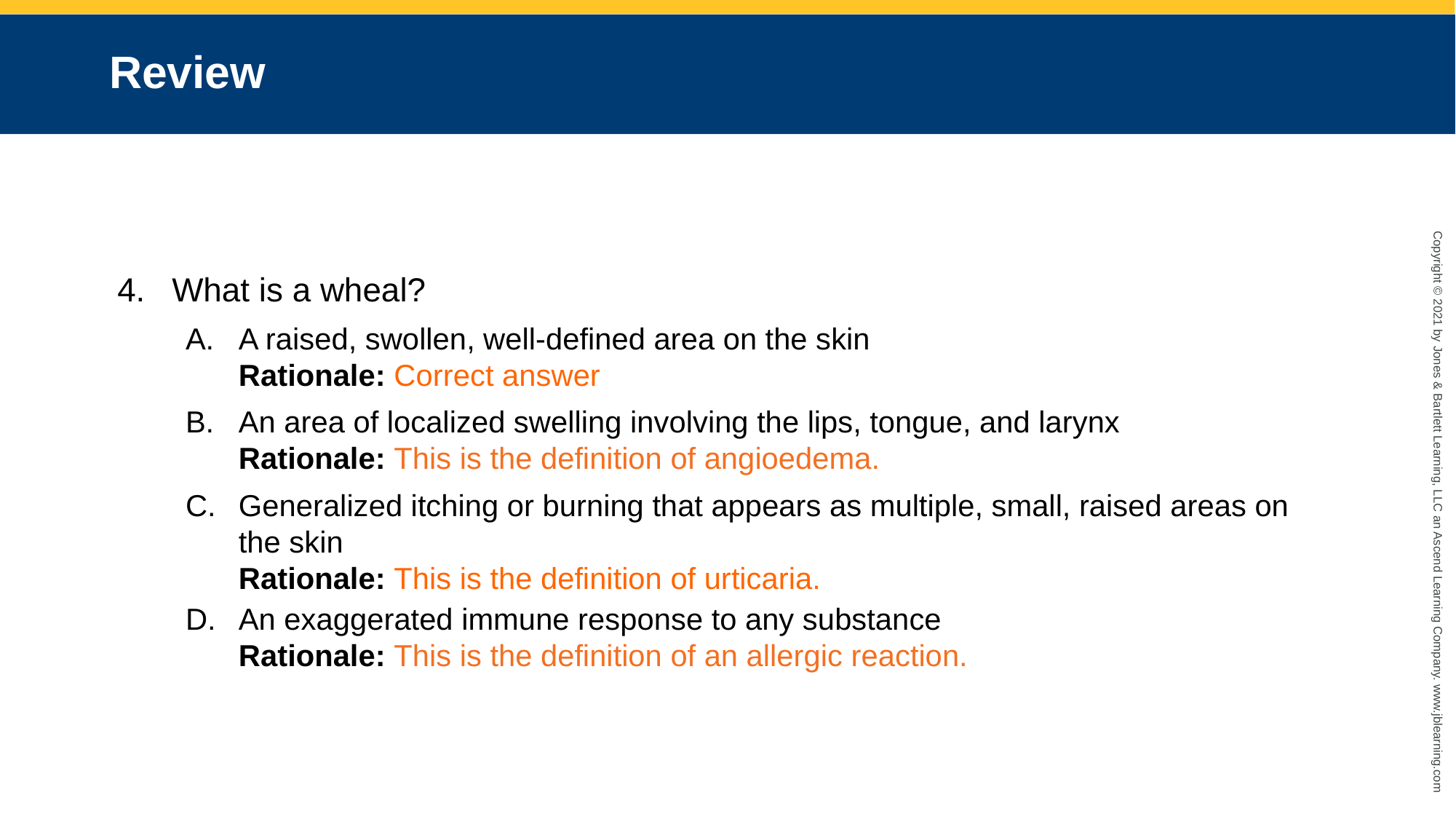

# Review
What is a wheal?
A raised, swollen, well-defined area on the skin
Rationale: Correct answer
An area of localized swelling involving the lips, tongue, and larynx
Rationale: This is the definition of angioedema.
Generalized itching or burning that appears as multiple, small, raised areas on the skin
Rationale: This is the definition of urticaria.
An exaggerated immune response to any substance
Rationale: This is the definition of an allergic reaction.